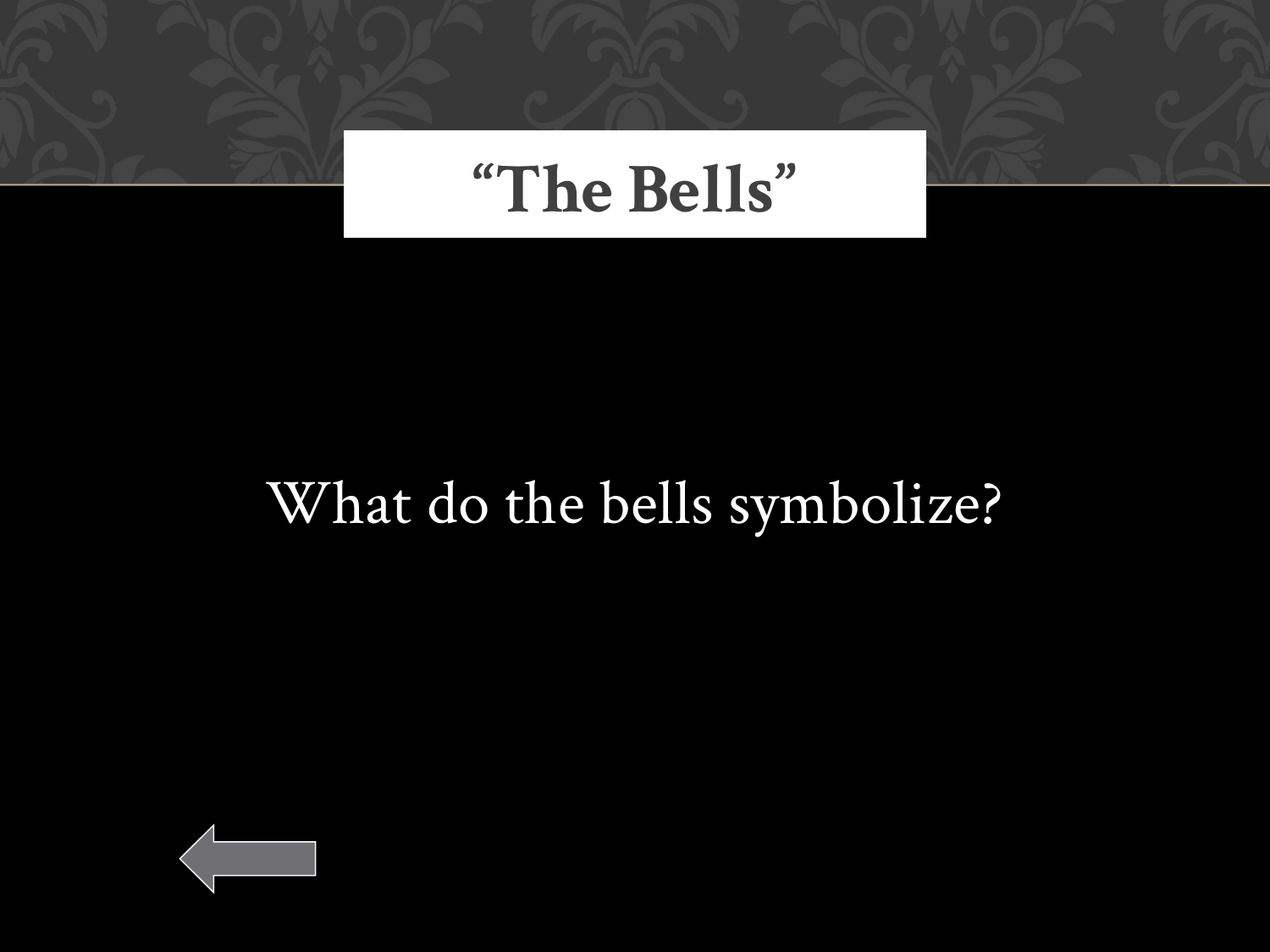

What do the bells symbolize?
# “The Bells”